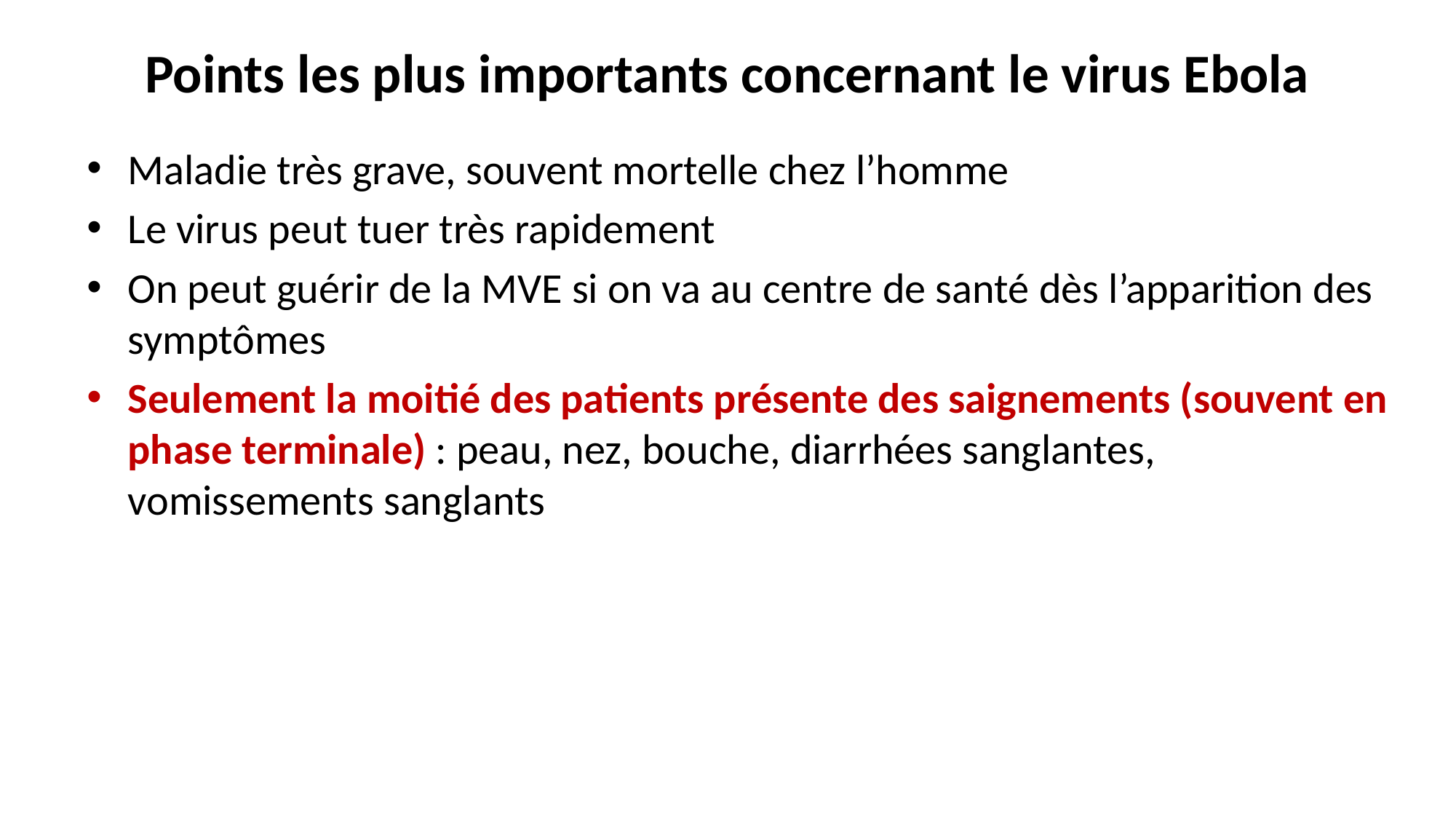

# Points les plus importants concernant le virus Ebola
Maladie très grave, souvent mortelle chez l’homme
Le virus peut tuer très rapidement
On peut guérir de la MVE si on va au centre de santé dès l’apparition des symptômes
Seulement la moitié des patients présente des saignements (souvent en phase terminale) : peau, nez, bouche, diarrhées sanglantes, vomissements sanglants